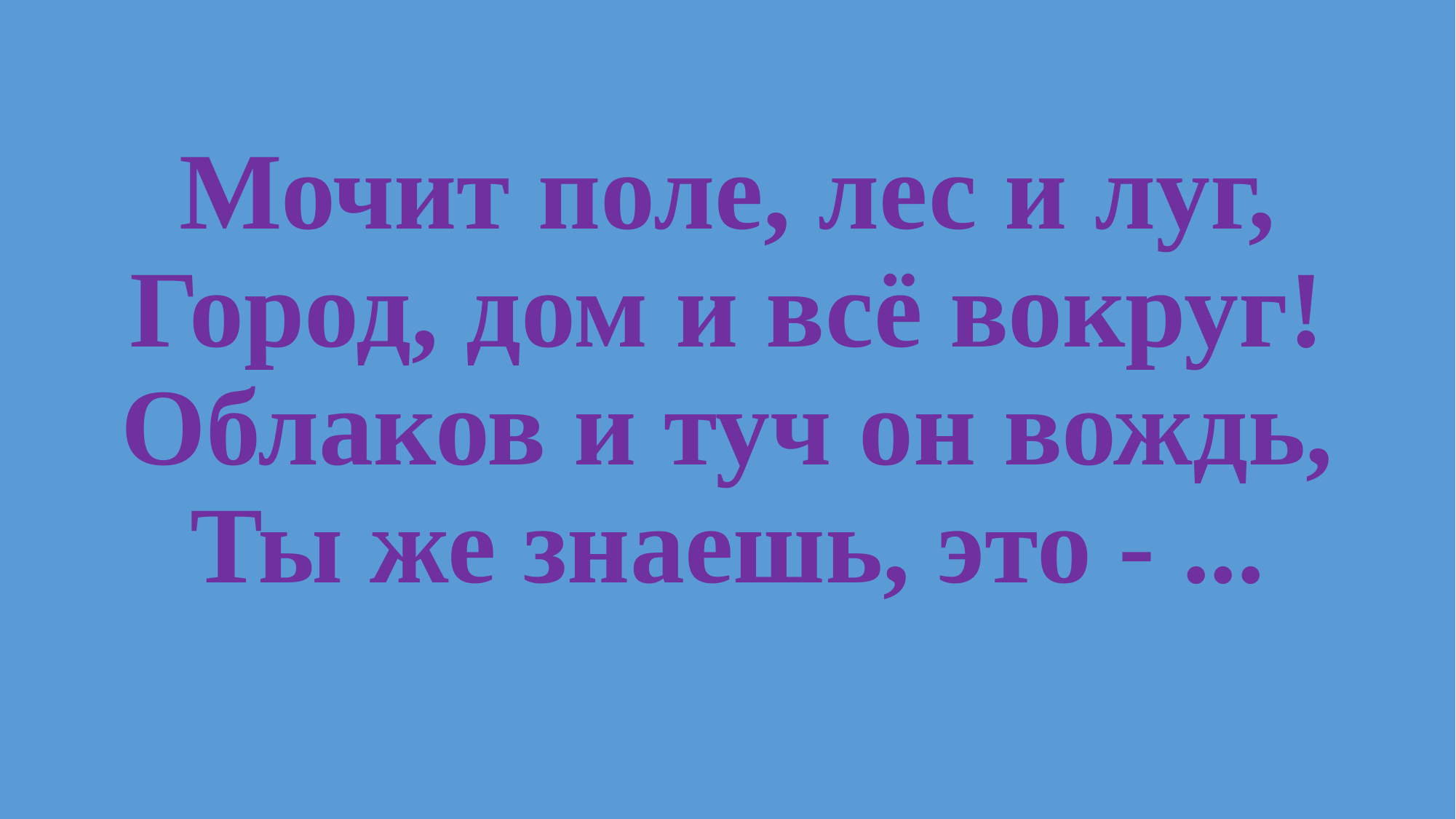

# Мочит поле, лес и луг, Город, дом и всё вокруг! Облаков и туч он вождь, Ты же знаешь, это - ...